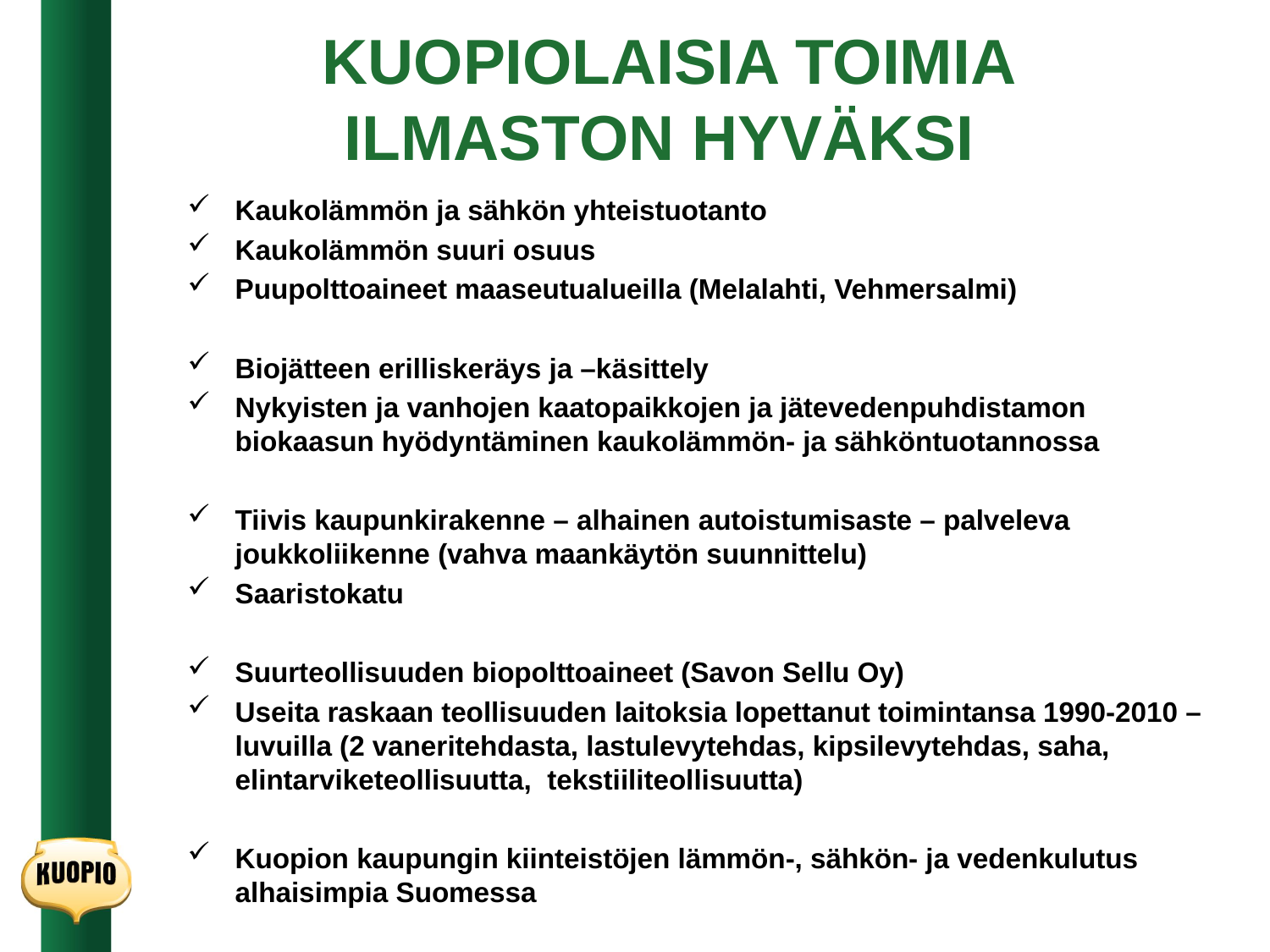

# KUOPIOLAISIA TOIMIA ILMASTON HYVÄKSI
Kaukolämmön ja sähkön yhteistuotanto
Kaukolämmön suuri osuus
Puupolttoaineet maaseutualueilla (Melalahti, Vehmersalmi)

Biojätteen erilliskeräys ja –käsittely
Nykyisten ja vanhojen kaatopaikkojen ja jätevedenpuhdistamon biokaasun hyödyntäminen kaukolämmön- ja sähköntuotannossa

Tiivis kaupunkirakenne – alhainen autoistumisaste – palveleva joukkoliikenne (vahva maankäytön suunnittelu)
Saaristokatu

Suurteollisuuden biopolttoaineet (Savon Sellu Oy)
Useita raskaan teollisuuden laitoksia lopettanut toimintansa 1990-2010 –luvuilla (2 vaneritehdasta, lastulevytehdas, kipsilevytehdas, saha, elintarviketeollisuutta,  tekstiiliteollisuutta)

Kuopion kaupungin kiinteistöjen lämmön-, sähkön- ja vedenkulutus alhaisimpia Suomessa